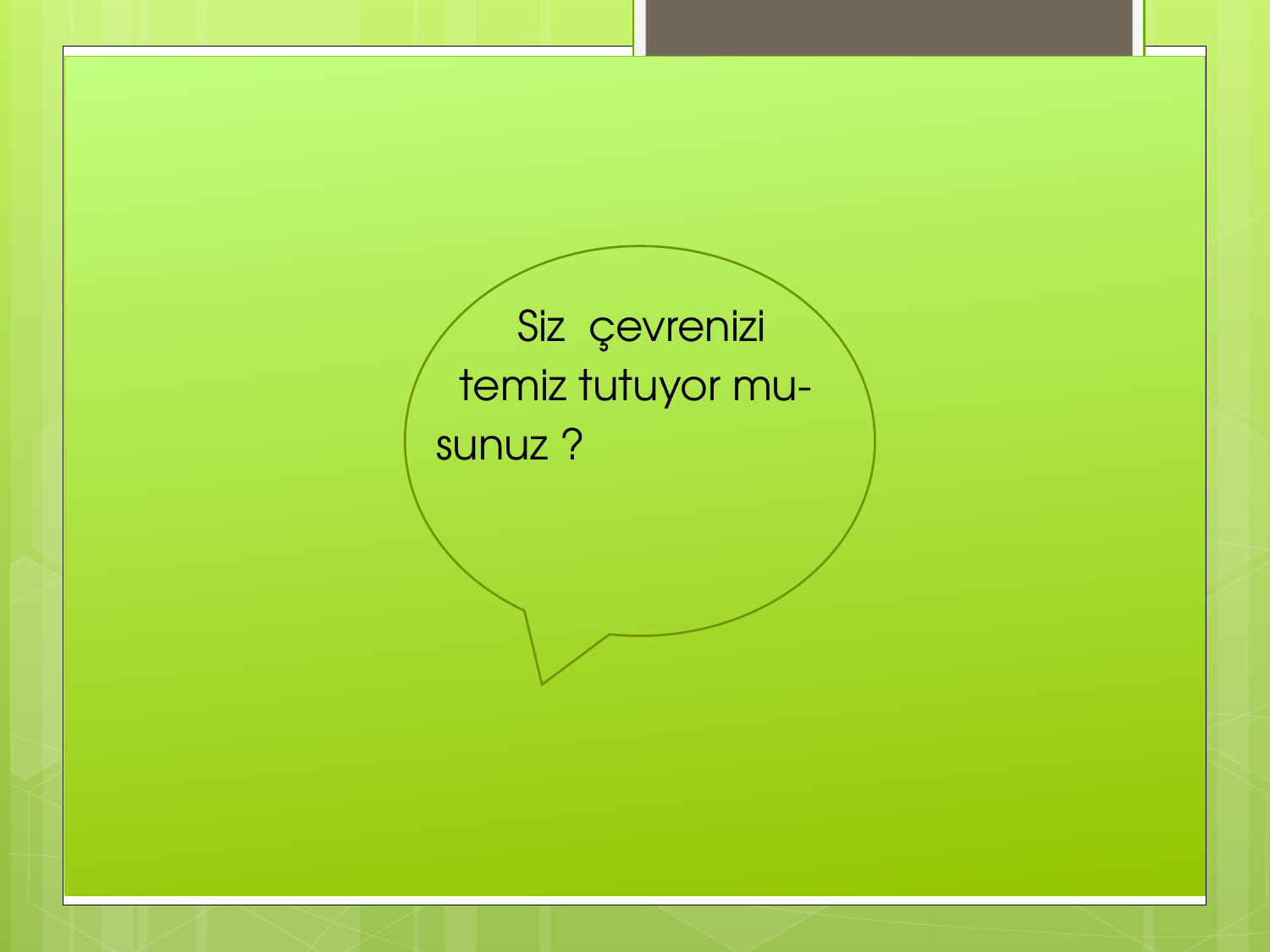

Siz  çevrenizi
                                temiz tutuyor mu-
                              sunuz ?

www.sorubak.com